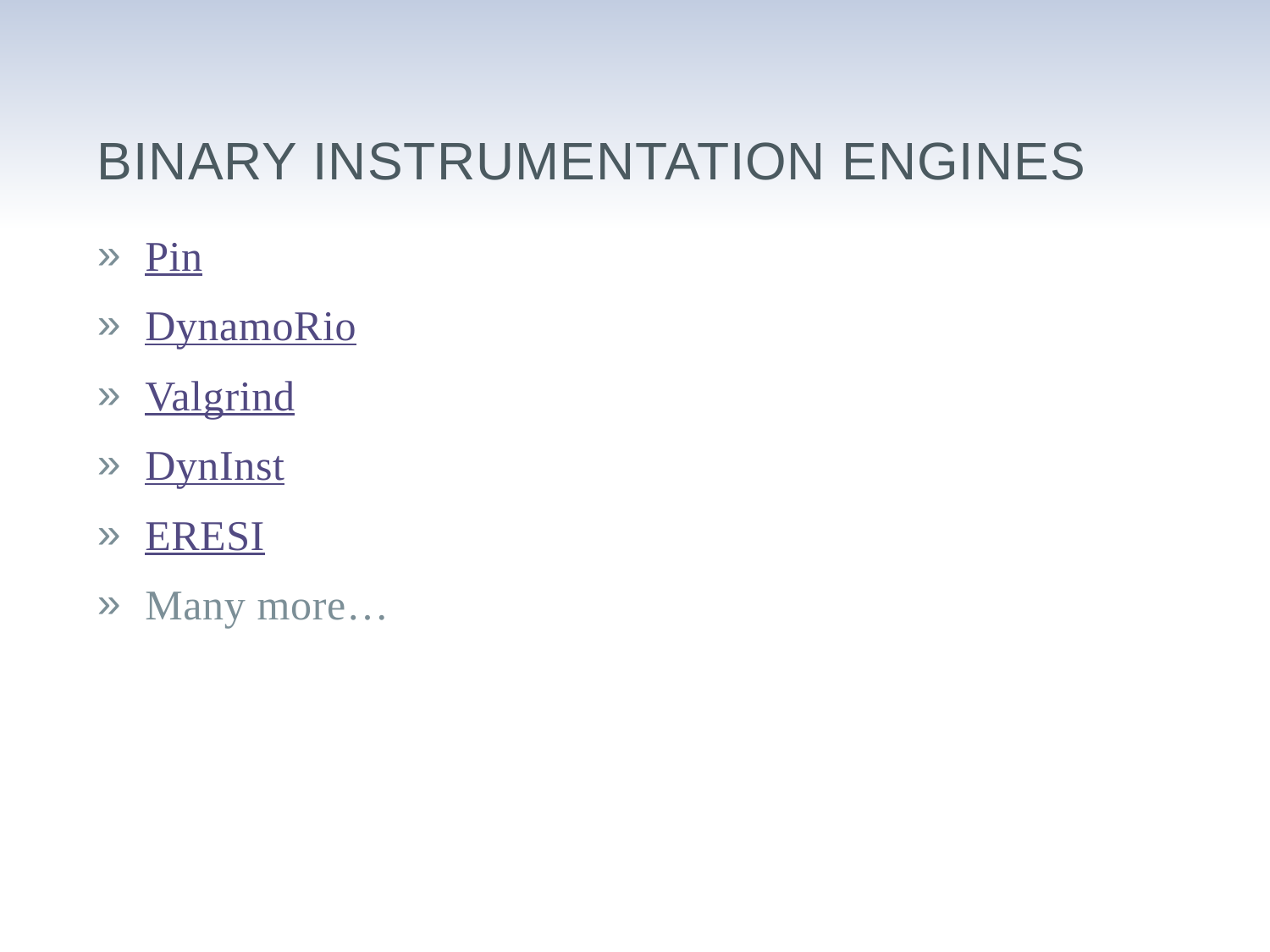

# Binary instrumentation engines
Pin
DynamoRio
Valgrind
DynInst
ERESI
Many more…